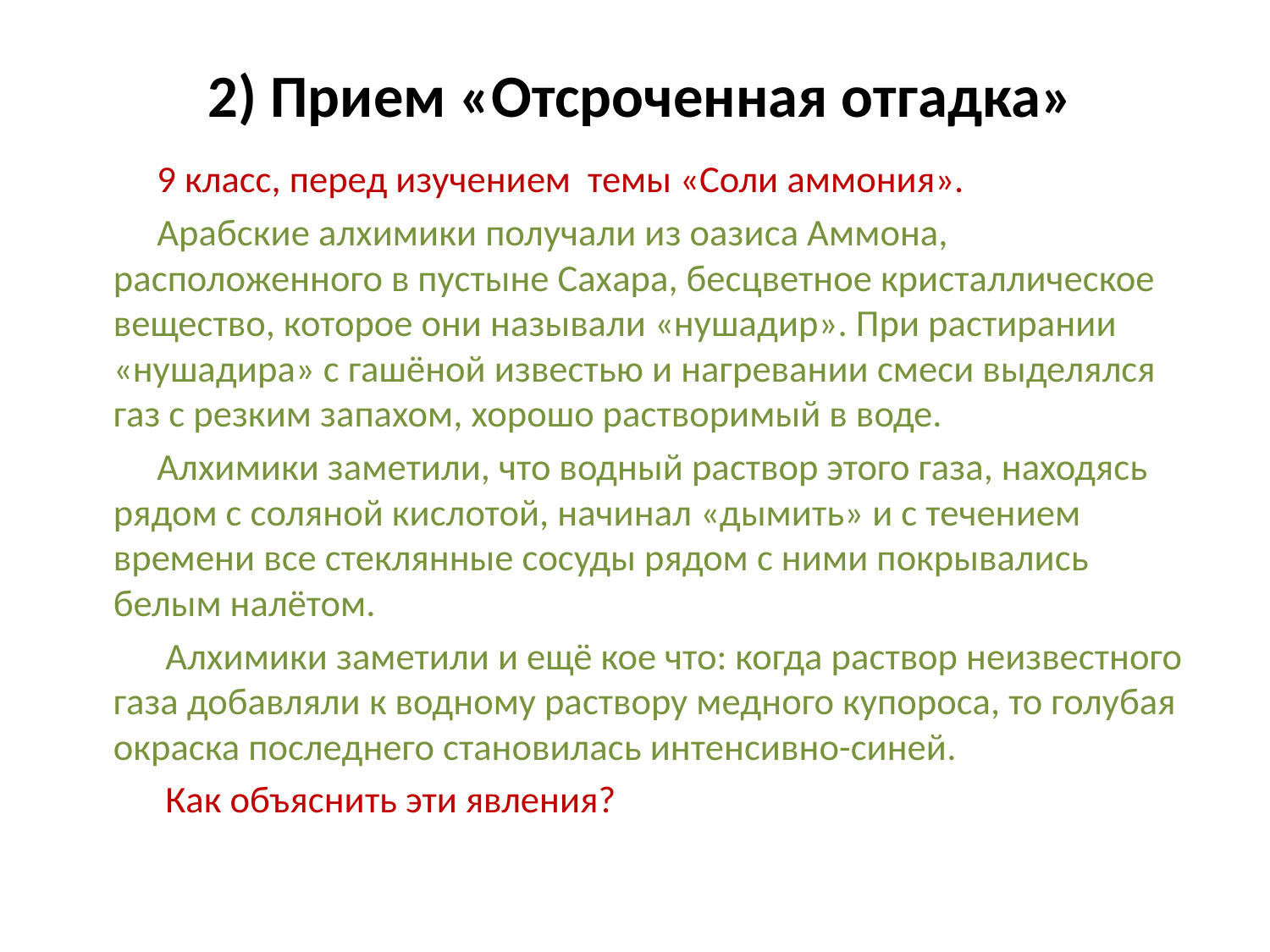

# 2) Прием «Отсроченная отгадка»
          9 класс, перед изучением  темы «Соли аммония».
          Арабские алхимики получали из оазиса Аммона, расположенного в пустыне Сахара, бесцветное кристаллическое вещество, которое они называли «нушадир». При растирании «нушадира» с гашёной известью и нагревании смеси выделялся газ с резким запахом, хорошо растворимый в воде.
          Алхимики заметили, что водный раствор этого газа, находясь рядом с соляной кислотой, начинал «дымить» и с течением времени все стеклянные сосуды рядом с ними покрывались белым налётом.
           Алхимики заметили и ещё кое что: когда раствор неизвестного газа добавляли к водному раствору медного купороса, то голубая окраска последнего становилась интенсивно-синей.
           Как объяснить эти явления?